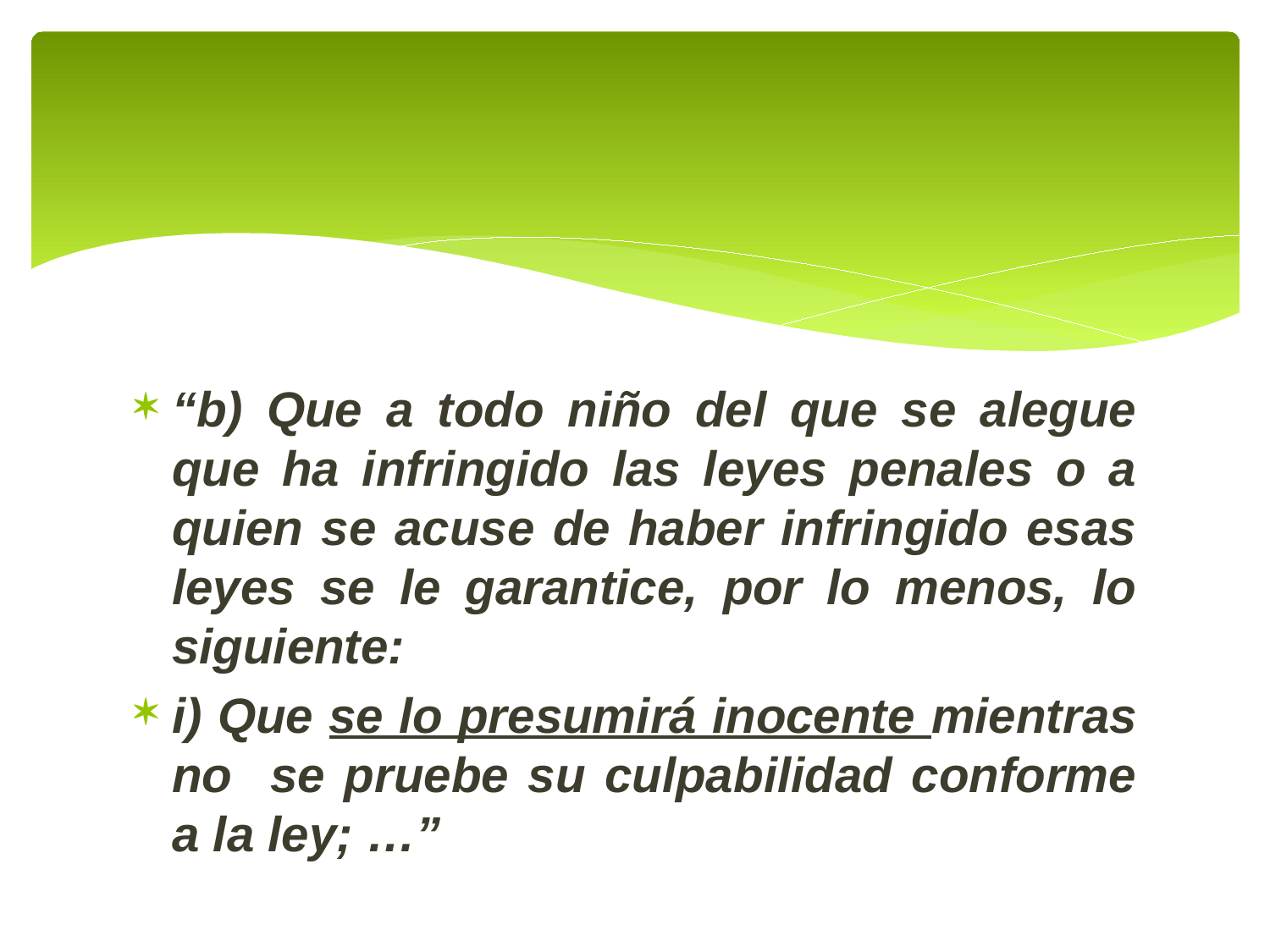

#
“b) Que a todo niño del que se alegue que ha infringido las leyes penales o a quien se acuse de haber infringido esas leyes se le garantice, por lo menos, lo siguiente:
i) Que se lo presumirá inocente mientras no  se pruebe su culpabilidad conforme a la ley; …”